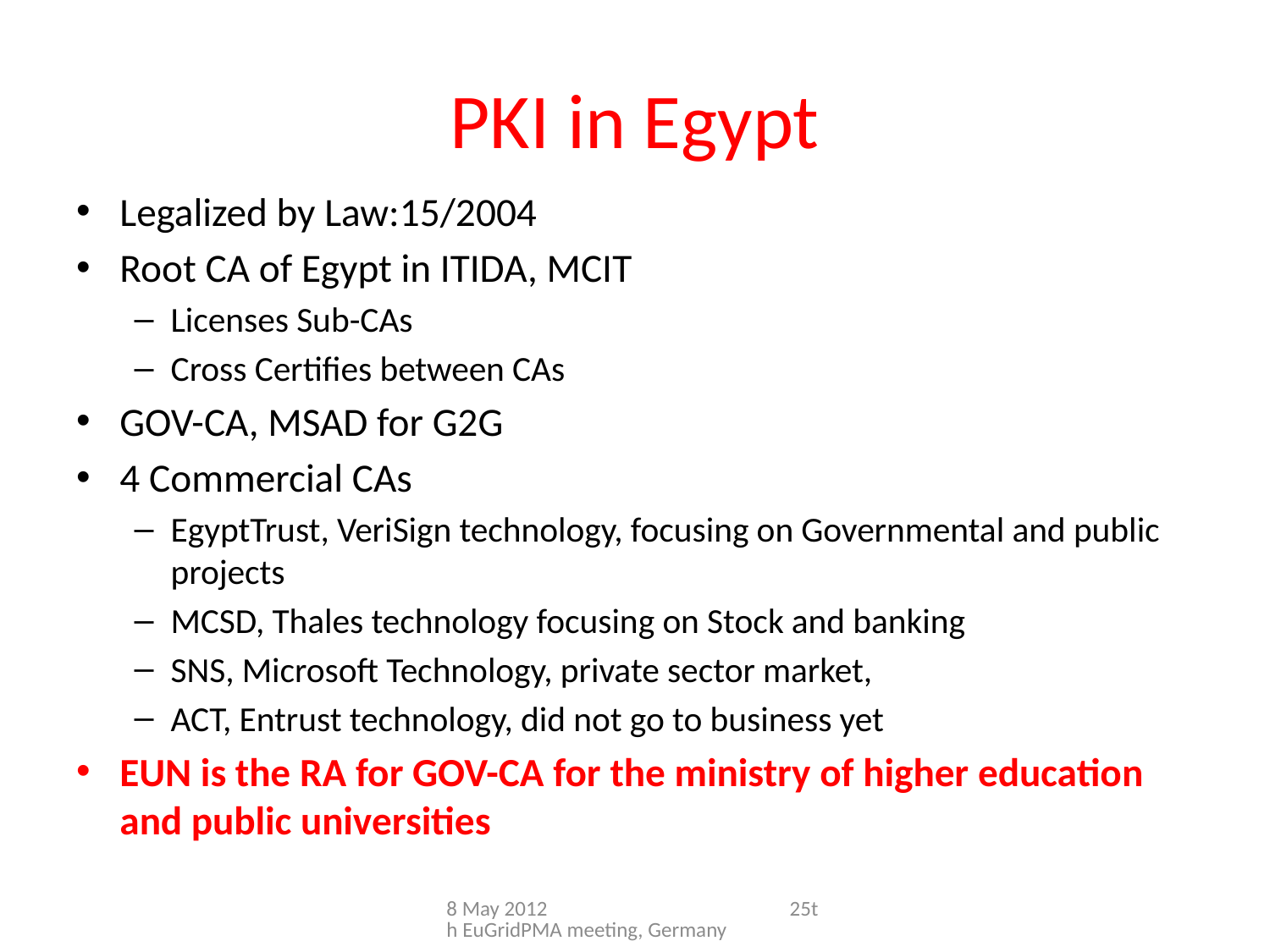

# PKI in Egypt
Legalized by Law:15/2004
Root CA of Egypt in ITIDA, MCIT
Licenses Sub-CAs
Cross Certifies between CAs
GOV-CA, MSAD for G2G
4 Commercial CAs
EgyptTrust, VeriSign technology, focusing on Governmental and public projects
MCSD, Thales technology focusing on Stock and banking
SNS, Microsoft Technology, private sector market,
ACT, Entrust technology, did not go to business yet
EUN is the RA for GOV-CA for the ministry of higher education and public universities
8 May 2012                                                  25th EuGridPMA meeting, Germany